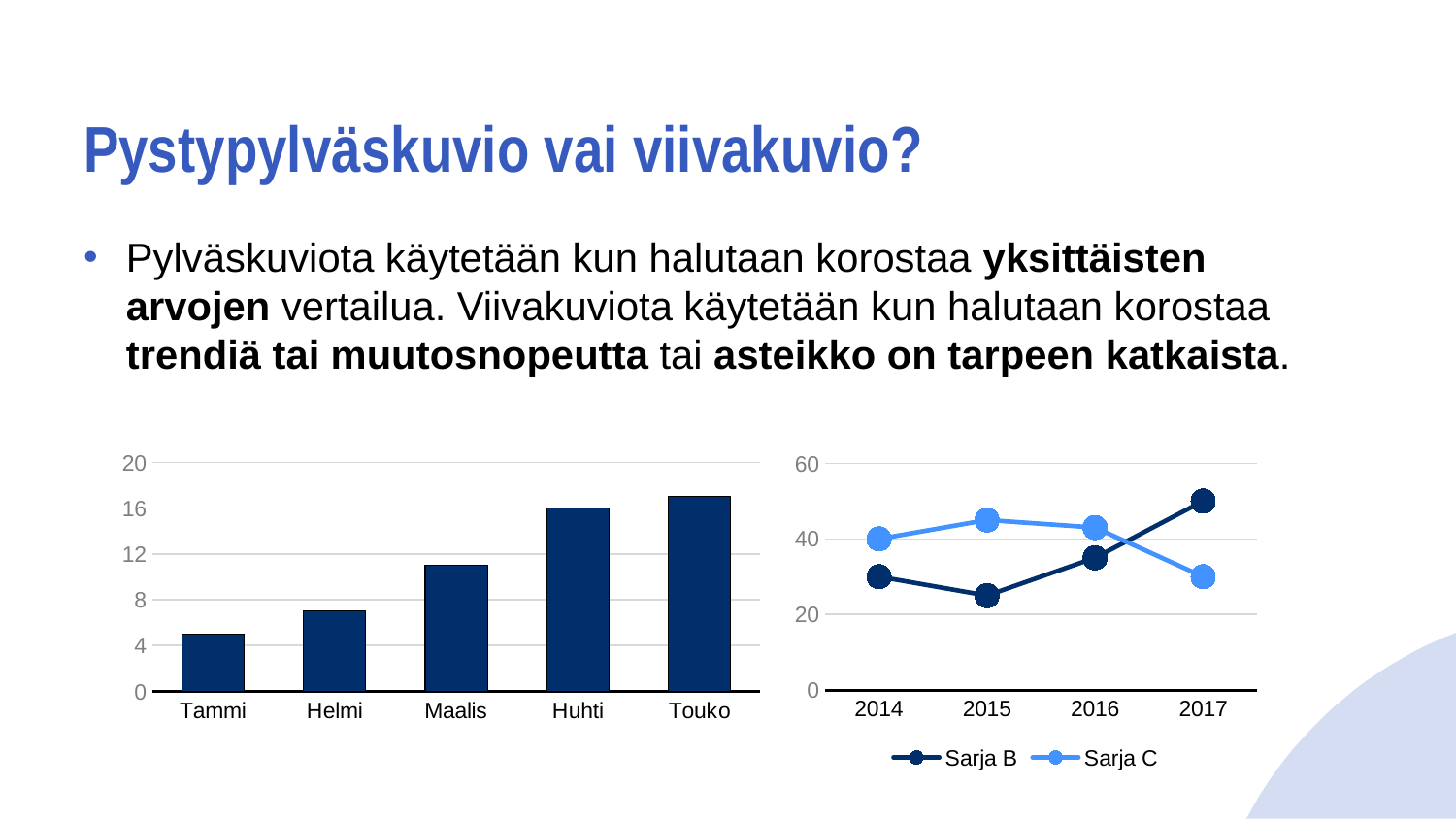

# Pystypylväskuvio vai viivakuvio?
Pylväskuviota käytetään kun halutaan korostaa yksittäisten arvojen vertailua. Viivakuviota käytetään kun halutaan korostaa trendiä tai muutosnopeutta tai asteikko on tarpeen katkaista.

### Chart

| Category | A |
|---|---|
| Tammi | 5.0 |
| Helmi | 7.0 |
| Maalis | 11.0 |
| Huhti | 16.0 |
| Touko | 17.0 |

### Chart

| Category | Sarja B | Sarja C |
|---|---|---|
| 2014 | 30.0 | 40.0 |
| 2015 | 25.0 | 45.0 |
| 2016 | 35.0 | 43.0 |
| 2017 | 50.0 | 30.0 |